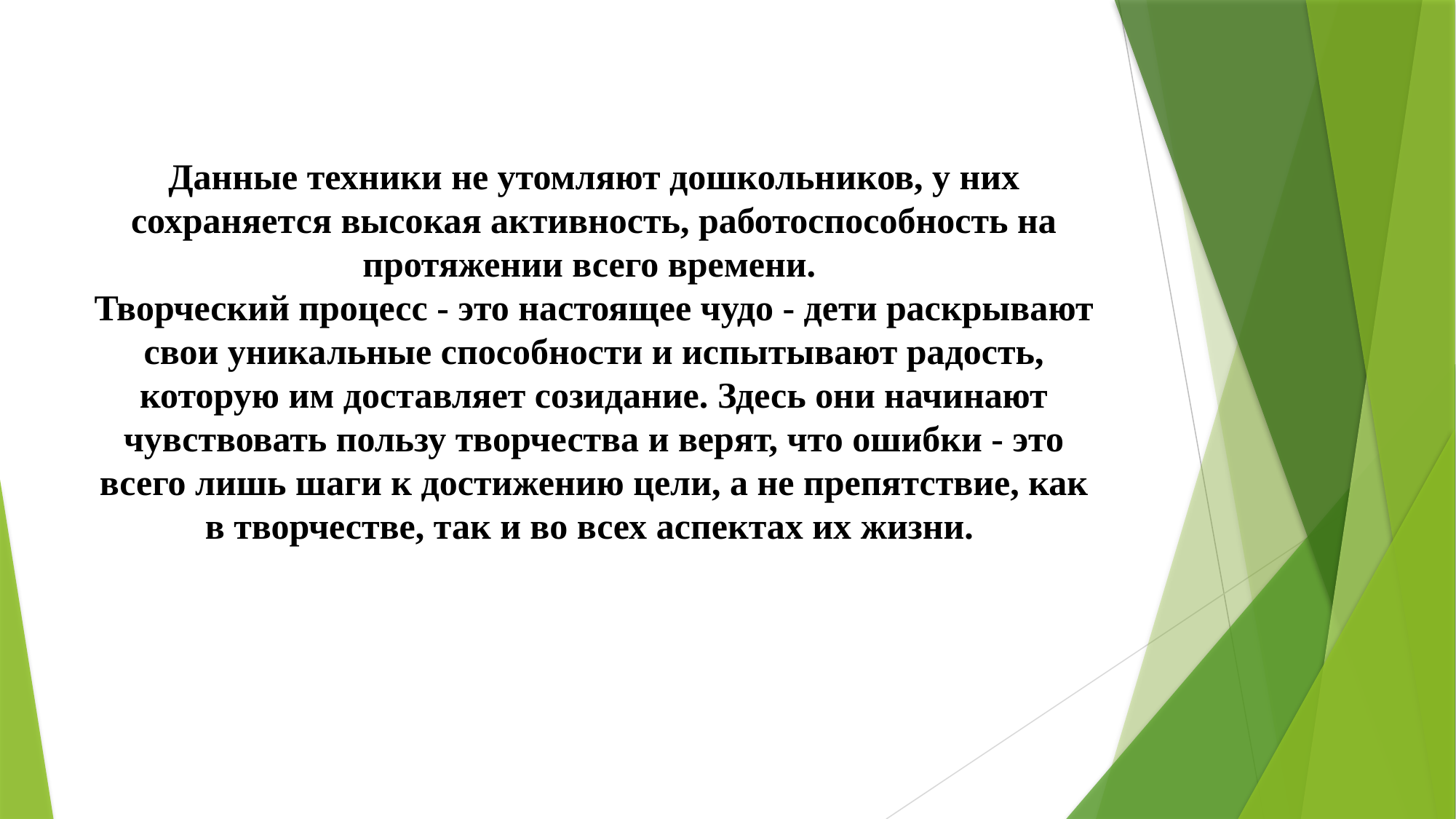

# Данные техники не утомляют дошкольников, у них сохраняется высокая активность, работоспособность на протяжении всего времени. Творческий процесс - это настоящее чудо - дети раскрывают свои уникальные способности и испытывают радость, которую им доставляет созидание. Здесь они начинают чувствовать пользу творчества и верят, что ошибки - это всего лишь шаги к достижению цели, а не препятствие, как в творчестве, так и во всех аспектах их жизни.